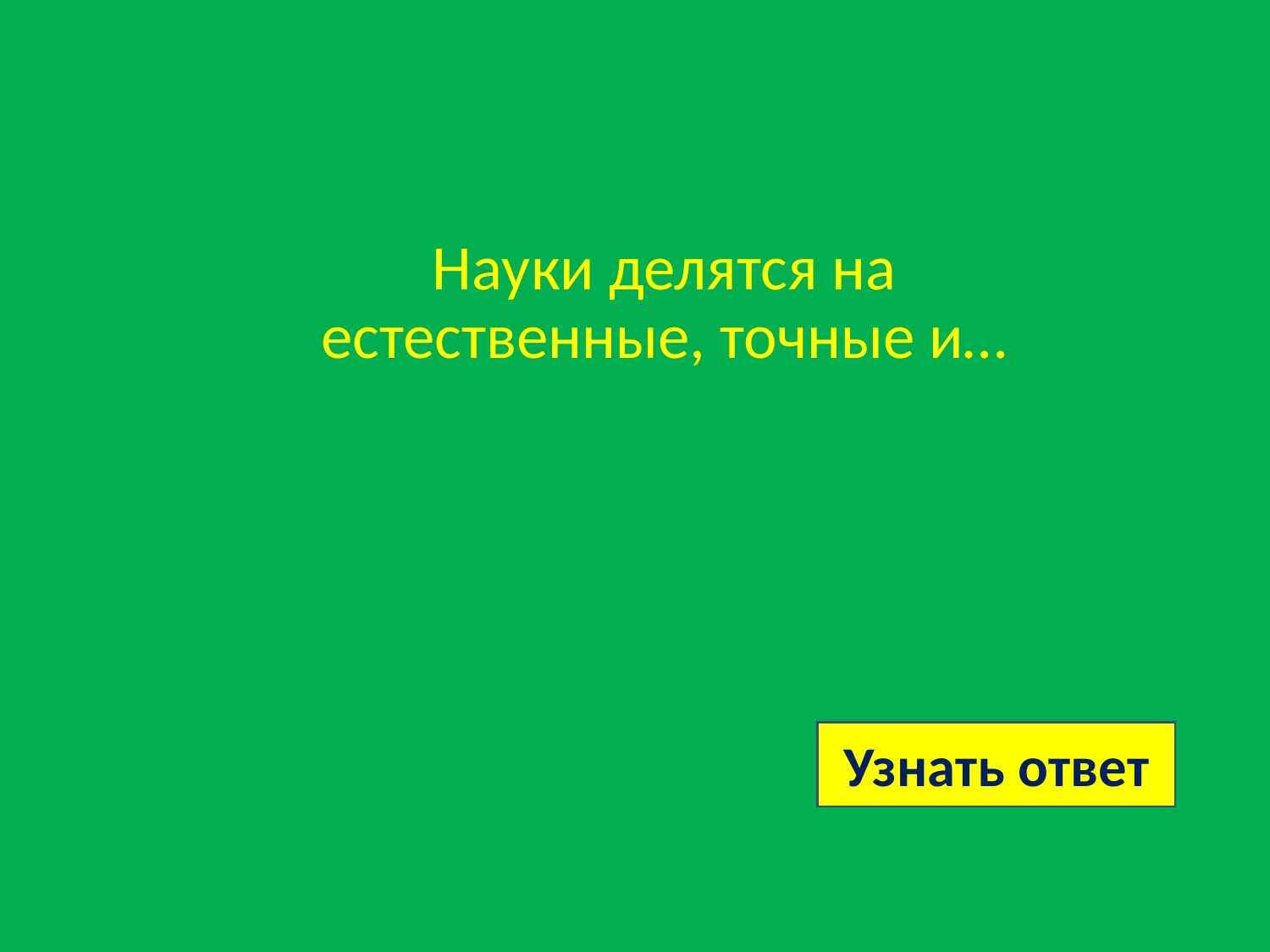

# Науки делятся на естественные, точные и…